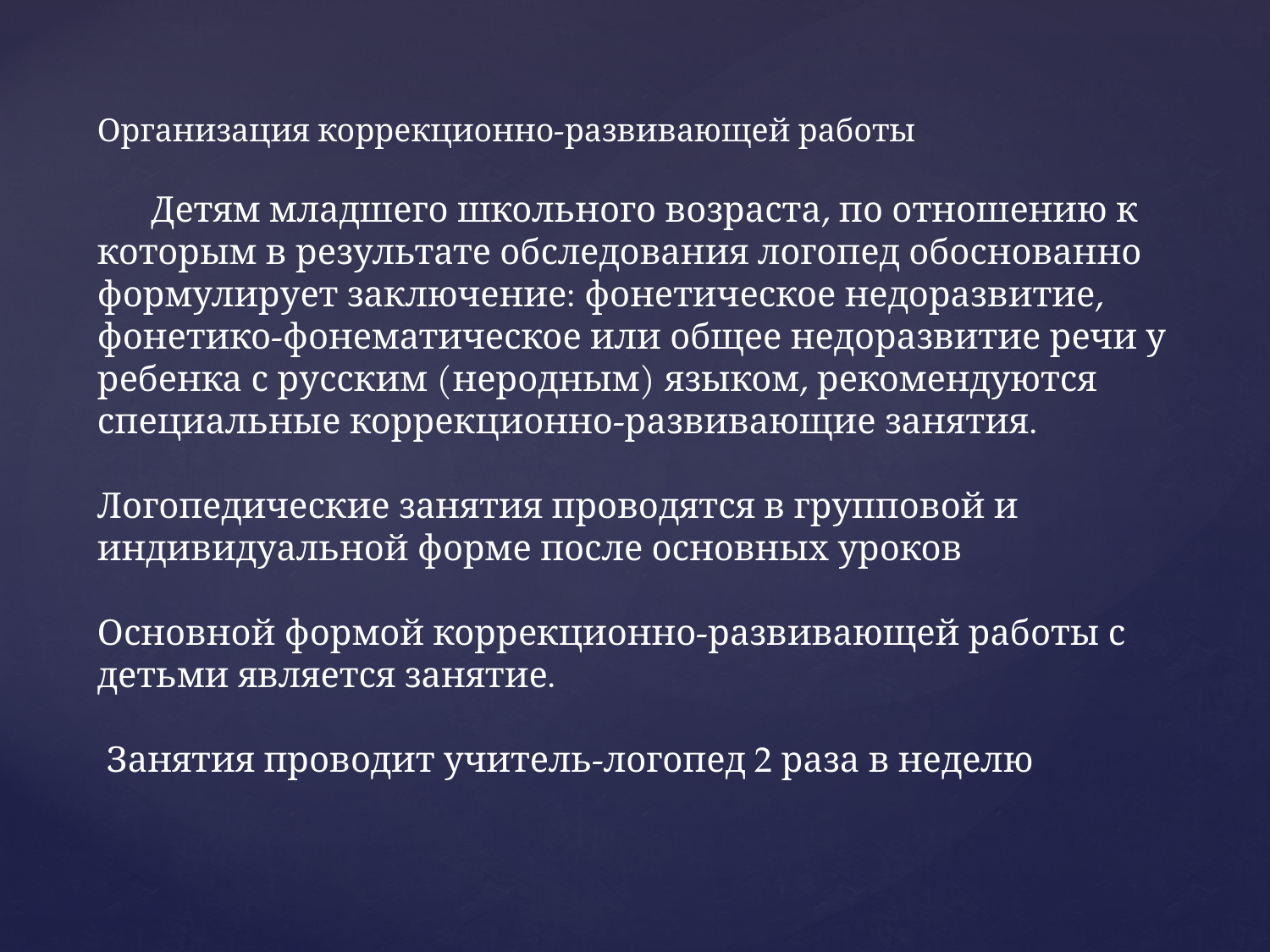

Организация коррекционно-развивающей работы

      Детям младшего школьного возраста, по отношению к которым в результате обследования логопед обоснованно формулирует заключение: фонетическое недоразвитие, фонетико-фонематическое или общее недоразвитие речи у ребенка с русским (неродным) языком, рекомендуются специальные коррекционно-развивающие занятия.

Логопедические занятия проводятся в групповой и индивидуальной форме после основных уроков

Основной формой коррекционно-развивающей работы с детьми является занятие.

 Занятия проводит учитель-логопед 2 раза в неделю